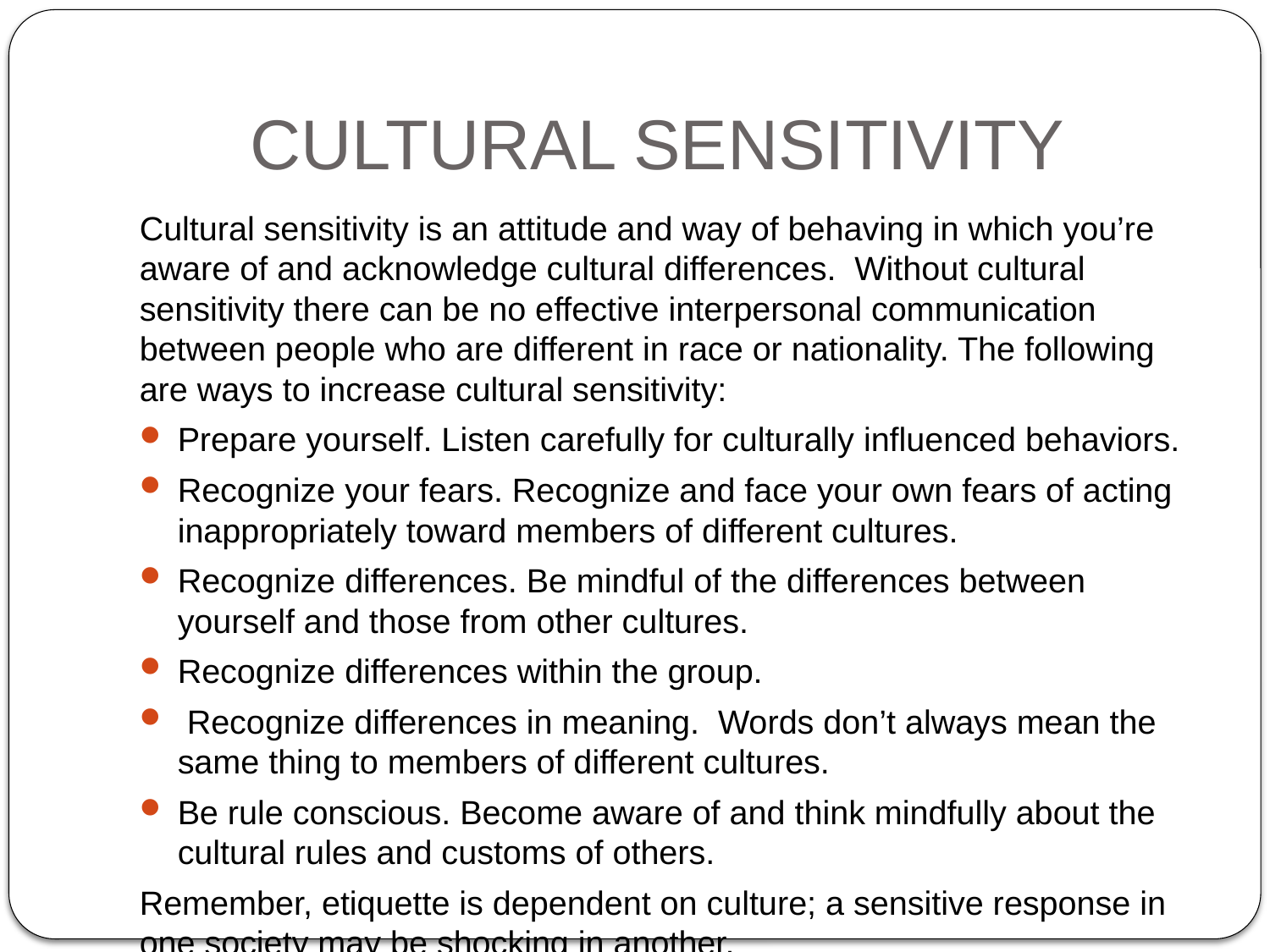

# CULTURAL SENSITIVITY
Cultural sensitivity is an attitude and way of behaving in which you’re aware of and acknowledge cultural differences.  Without cultural sensitivity there can be no effective interpersonal communication between people who are different in race or nationality. The following are ways to increase cultural sensitivity:
Prepare yourself. Listen carefully for culturally influenced behaviors.
Recognize your fears. Recognize and face your own fears of acting inappropriately toward members of different cultures.
Recognize differences. Be mindful of the differences between yourself and those from other cultures.
Recognize differences within the group.
 Recognize differences in meaning.  Words don’t always mean the same thing to members of different cultures.
Be rule conscious. Become aware of and think mindfully about the cultural rules and customs of others.
Remember, etiquette is dependent on culture; a sensitive response in one society may be shocking in another.